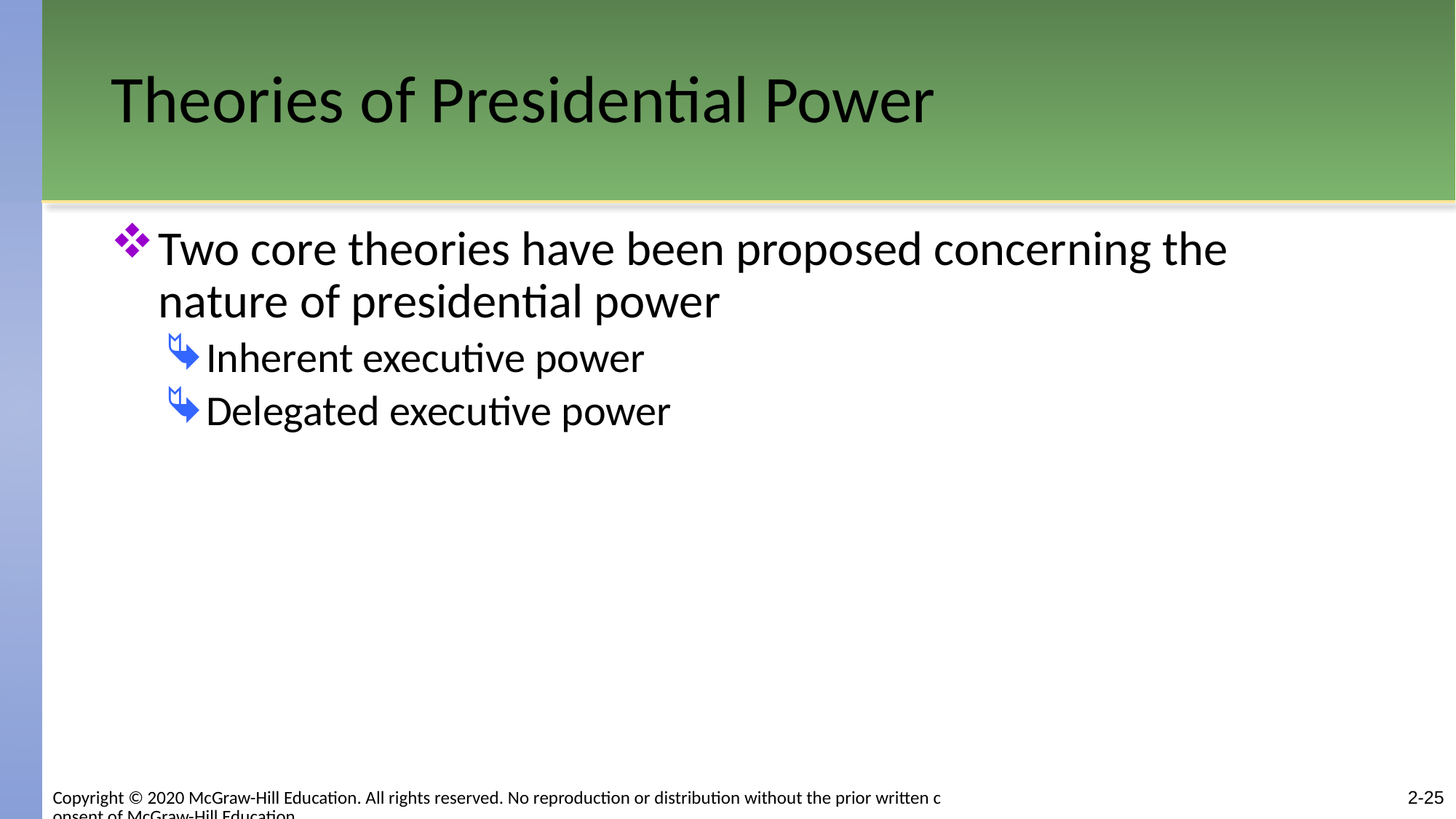

# Theories of Presidential Power
Two core theories have been proposed concerning the nature of presidential power
Inherent executive power
Delegated executive power
2-25
Copyright © 2020 McGraw-Hill Education. All rights reserved. No reproduction or distribution without the prior written consent of McGraw-Hill Education.